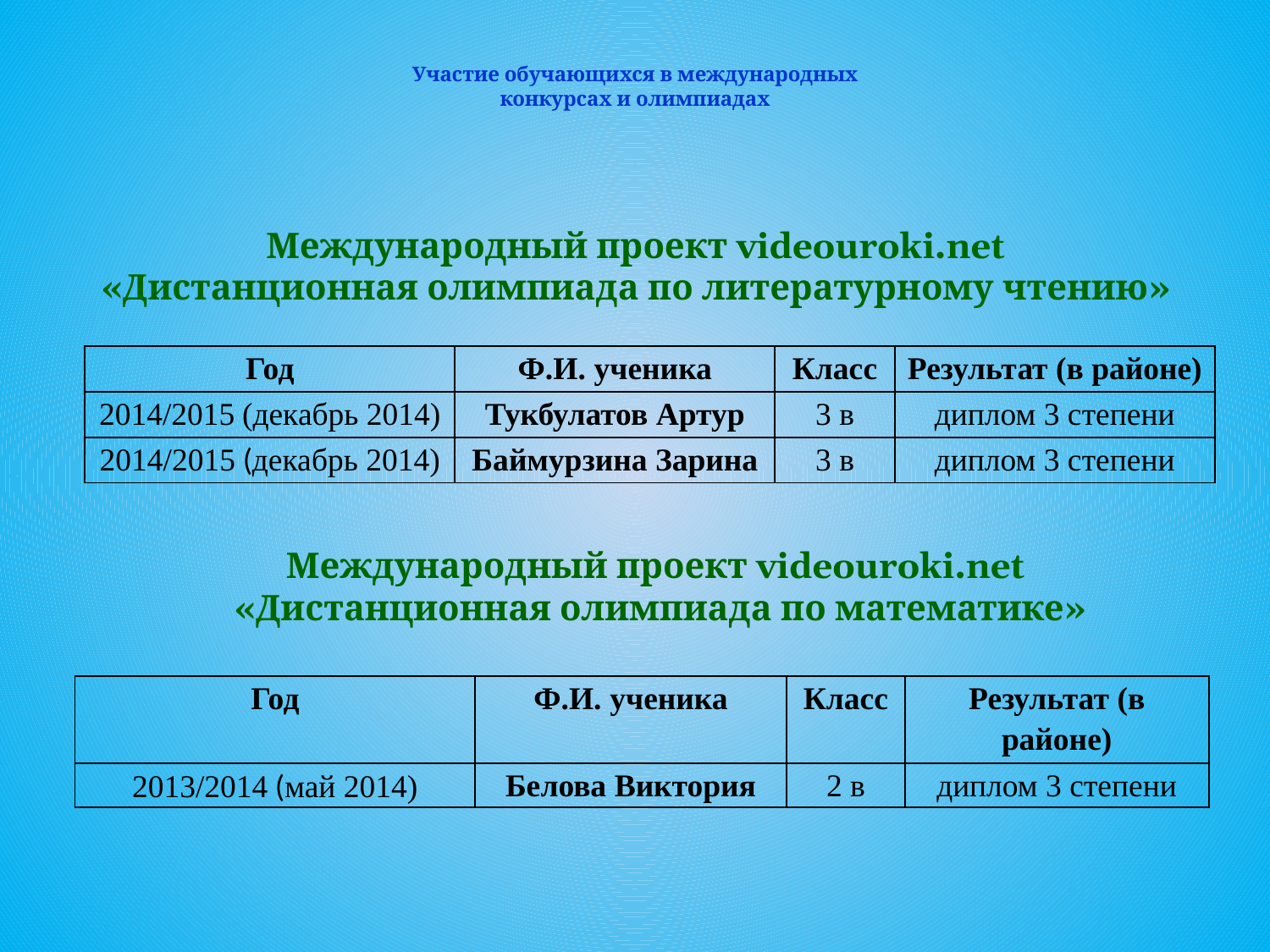

# Участие обучающихся в международных конкурсах и олимпиадах
Международный проект videouroki.net
«Дистанционная олимпиада по литературному чтению»
| Год | Ф.И. ученика | Класс | Результат (в районе) |
| --- | --- | --- | --- |
| 2014/2015 (декабрь 2014) | Тукбулатов Артур | 3 в | диплом 3 степени |
| 2014/2015 (декабрь 2014) | Баймурзина Зарина | 3 в | диплом 3 степени |
Международный проект videouroki.net
«Дистанционная олимпиада по математике»

| Год | Ф.И. ученика | Класс | Результат (в районе) |
| --- | --- | --- | --- |
| 2013/2014 (май 2014) | Белова Виктория | 2 в | диплом 3 степени |